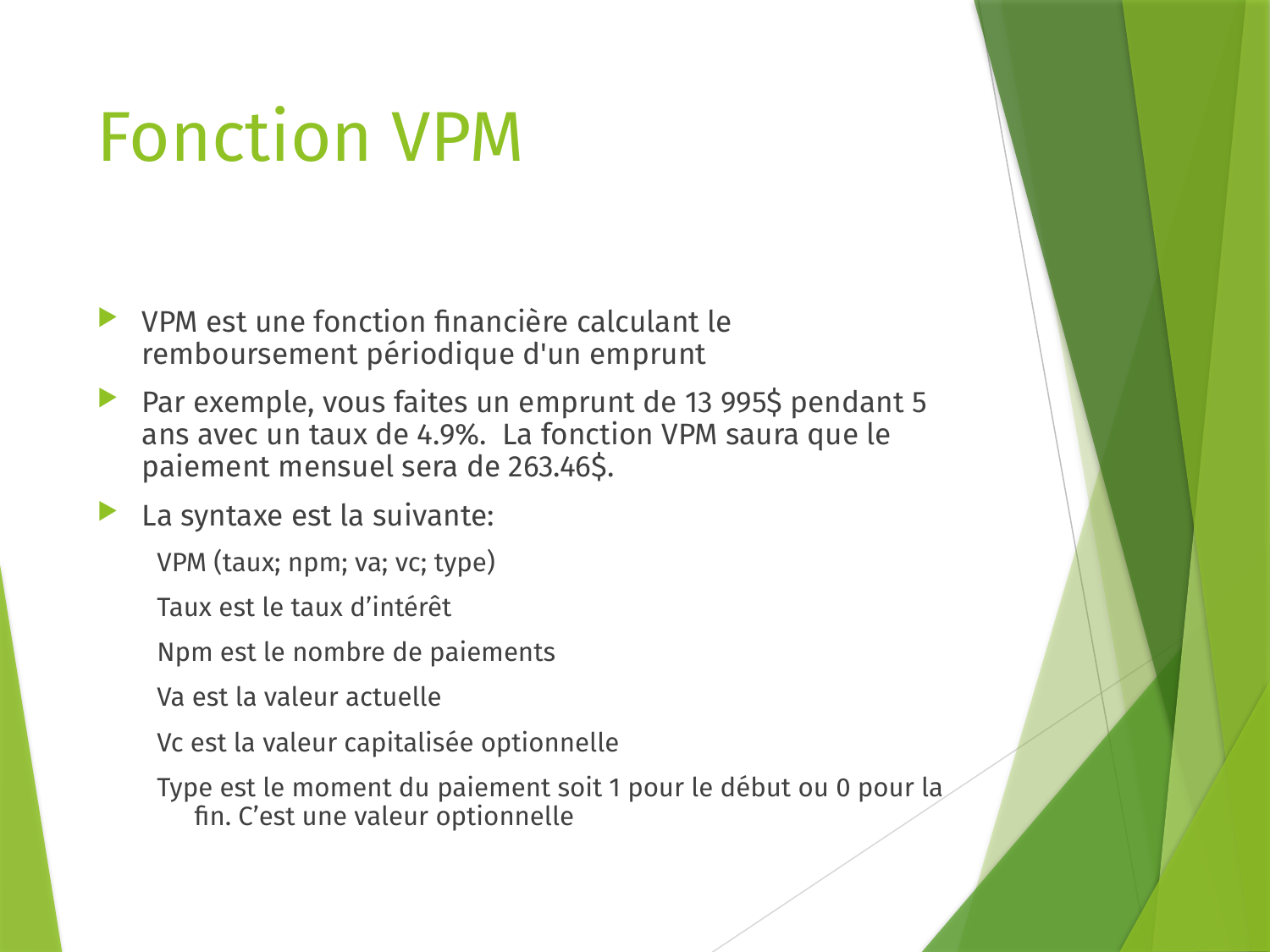

# Fonction VPM
VPM est une fonction financière calculant le remboursement périodique d'un emprunt
Par exemple, vous faites un emprunt de 13 995$ pendant 5 ans avec un taux de 4.9%.  La fonction VPM saura que le paiement mensuel sera de 263.46$.
La syntaxe est la suivante:
VPM (taux; npm; va; vc; type)
Taux est le taux d’intérêt
Npm est le nombre de paiements
Va est la valeur actuelle
Vc est la valeur capitalisée optionnelle
Type est le moment du paiement soit 1 pour le début ou 0 pour la fin. C’est une valeur optionnelle